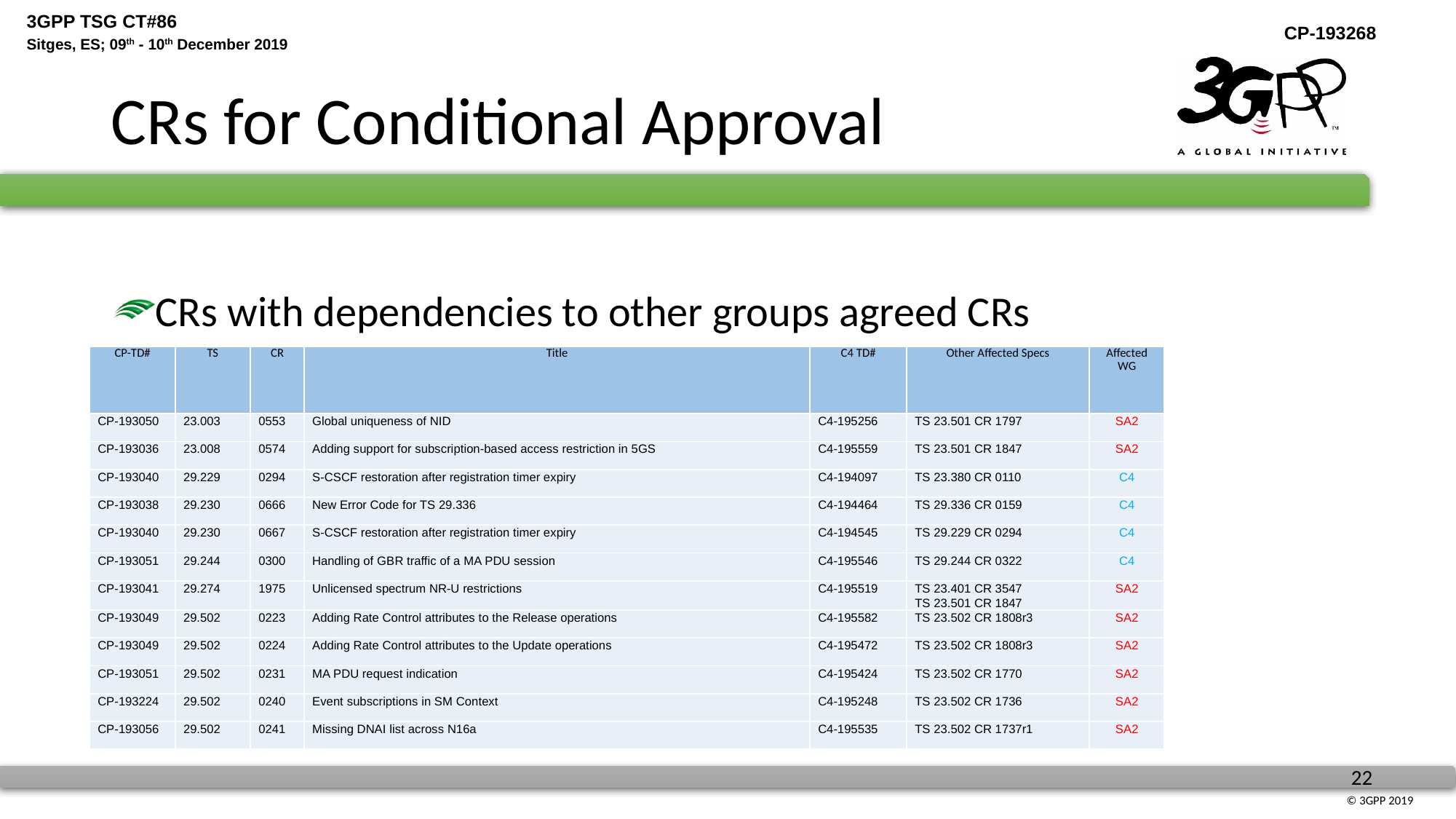

# CRs for Conditional Approval

CRs with dependencies to other groups agreed CRs

| CP-TD# | TS | CR | Title | C4 TD# | Other Affected Specs | Affected WG |
| --- | --- | --- | --- | --- | --- | --- |
| CP-193050 | 23.003 | 0553 | Global uniqueness of NID | C4-195256 | TS 23.501 CR 1797 | SA2 |
| CP-193036 | 23.008 | 0574 | Adding support for subscription-based access restriction in 5GS | C4-195559 | TS 23.501 CR 1847 | SA2 |
| CP-193040 | 29.229 | 0294 | S-CSCF restoration after registration timer expiry | C4-194097 | TS 23.380 CR 0110 | C4 |
| CP-193038 | 29.230 | 0666 | New Error Code for TS 29.336 | C4-194464 | TS 29.336 CR 0159 | C4 |
| CP-193040 | 29.230 | 0667 | S-CSCF restoration after registration timer expiry | C4-194545 | TS 29.229 CR 0294 | C4 |
| CP-193051 | 29.244 | 0300 | Handling of GBR traffic of a MA PDU session | C4-195546 | TS 29.244 CR 0322 | C4 |
| CP-193041 | 29.274 | 1975 | Unlicensed spectrum NR-U restrictions | C4-195519 | TS 23.401 CR 3547 TS 23.501 CR 1847 | SA2 |
| CP-193049 | 29.502 | 0223 | Adding Rate Control attributes to the Release operations | C4-195582 | TS 23.502 CR 1808r3 | SA2 |
| CP-193049 | 29.502 | 0224 | Adding Rate Control attributes to the Update operations | C4-195472 | TS 23.502 CR 1808r3 | SA2 |
| CP-193051 | 29.502 | 0231 | MA PDU request indication | C4-195424 | TS 23.502 CR 1770 | SA2 |
| CP-193224 | 29.502 | 0240 | Event subscriptions in SM Context | C4-195248 | TS 23.502 CR 1736 | SA2 |
| CP-193056 | 29.502 | 0241 | Missing DNAI list across N16a | C4-195535 | TS 23.502 CR 1737r1 | SA2 |